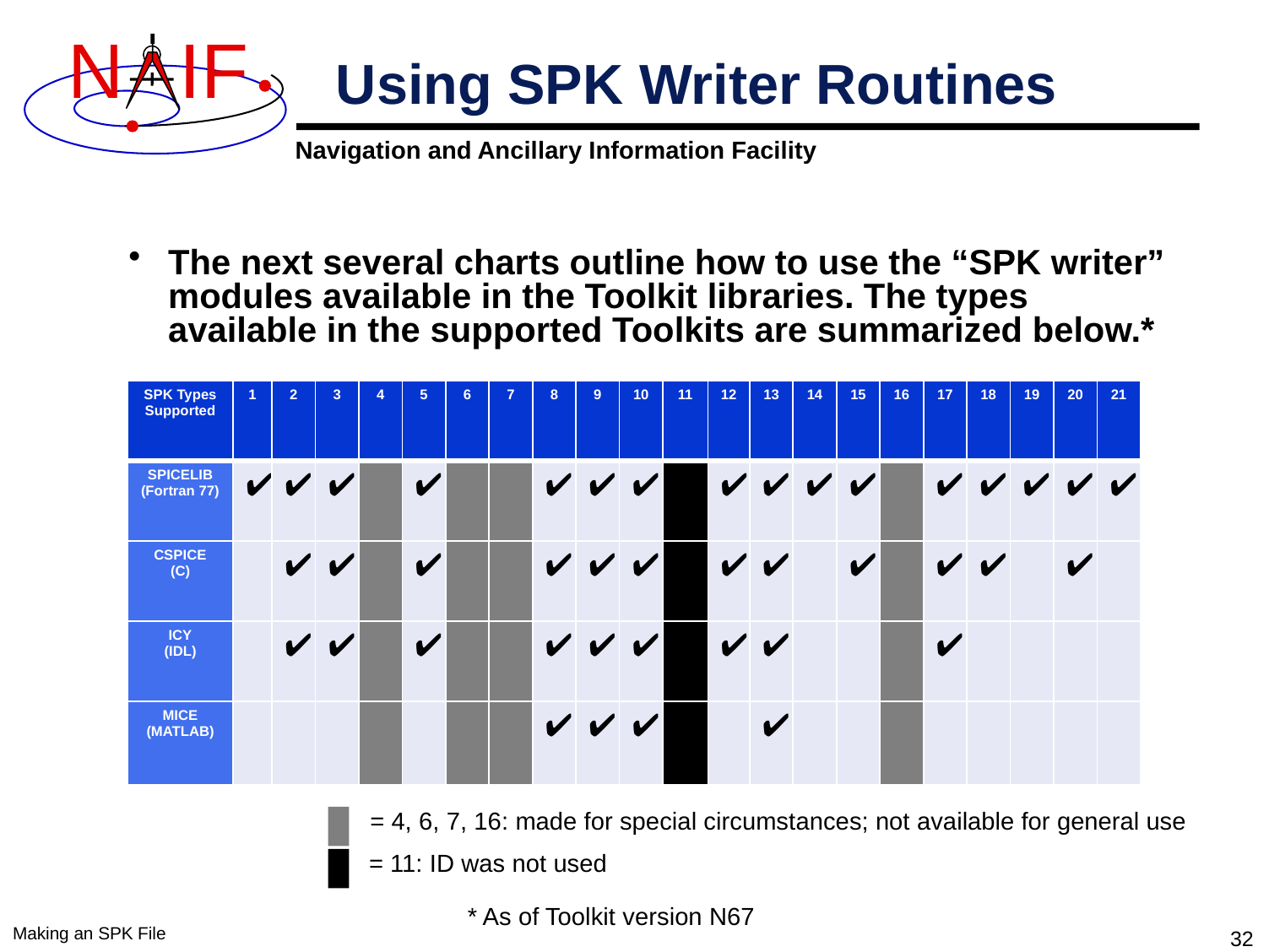

# Using SPK Writer Routines
The next several charts outline how to use the “SPK writer” modules available in the Toolkit libraries. The types available in the supported Toolkits are summarized below.*
| SPK Types Supported | 1 | 2 | 3 | 4 | 5 | 6 | 7 | 8 | 9 | 10 | 11 | 12 | 13 | 14 | 15 | 16 | 17 | 18 | 19 | 20 | 21 |
| --- | --- | --- | --- | --- | --- | --- | --- | --- | --- | --- | --- | --- | --- | --- | --- | --- | --- | --- | --- | --- | --- |
| SPICELIB (Fortran 77) | ✔ | ✔ | ✔ |  | ✔ |  |  | ✔ | ✔ | ✔ |  | ✔ | ✔ | ✔ | ✔ |  | ✔ | ✔ | ✔ | ✔ | ✔ |
| CSPICE (C) |  | ✔ | ✔ |  | ✔ |  |  | ✔ | ✔ | ✔ |  | ✔ | ✔ |  | ✔ |  | ✔ | ✔ |  | ✔ |  |
| ICY (IDL) |  | ✔ | ✔ |  | ✔ |  |  | ✔ | ✔ | ✔ |  | ✔ | ✔ |  |  |  | ✔ |  |  |  |  |
| MICE (MATLAB) |  |  |  |  |  |  |  | ✔ | ✔ | ✔ |  |  | ✔ |  |  |  |  |  |  |  |  |
= 4, 6, 7, 16: made for special circumstances; not available for general use

= 11: ID was not used

* As of Toolkit version N67
Making an SPK File
32